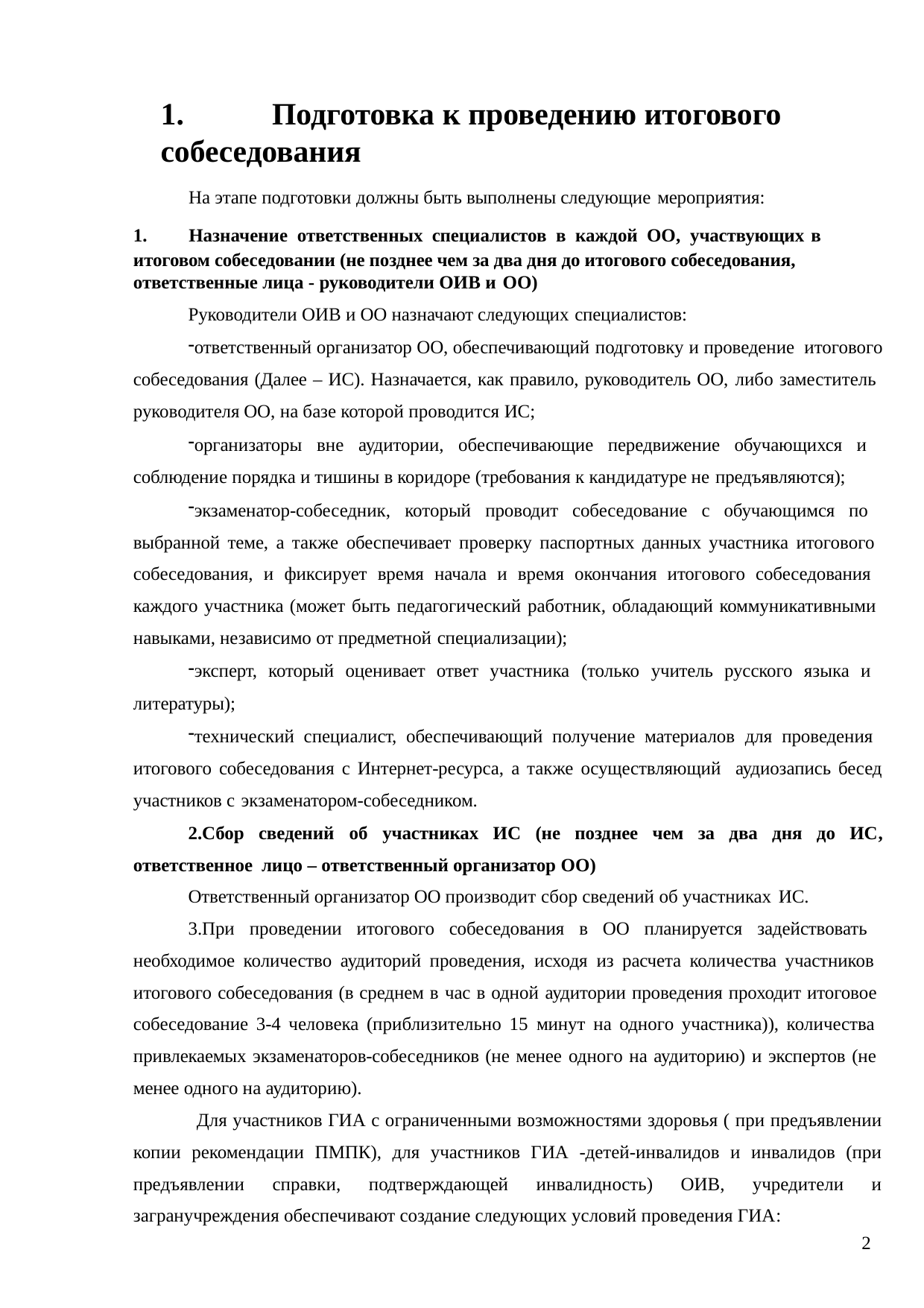

1.	Подготовка к проведению итогового собеседования
            На этапе подготовки должны быть выполнены следующие мероприятия:
1.
Назначение  ответственных  специалистов  в  каждой  ОО,  участвующих в
итоговом собеседовании (не позднее чем за два дня до итогового собеседования, ответственные лица - руководители ОИВ и ОО)
Руководители ОИВ и ОО назначают следующих специалистов:
ответственный организатор ОО, обеспечивающий подготовку и проведение  итогового собеседования (Далее – ИС). Назначается, как правило, руководитель ОО, либо заместитель  руководителя ОО, на базе которой проводится ИС;
организаторы вне аудитории, обеспечивающие передвижение обучающихся и  соблюдение порядка и тишины в коридоре (требования к кандидатуре не предъявляются);
экзаменатор-собеседник, который проводит собеседование с обучающимся по  выбранной теме, а также обеспечивает проверку паспортных данных участника итогового  собеседования, и фиксирует время начала и время окончания итогового собеседования  каждого участника (может быть педагогический работник, обладающий коммуникативными  навыками, независимо от предметной специализации);
эксперт, который оценивает ответ участника (только учитель русского языка и  литературы);
технический специалист, обеспечивающий получение материалов для проведения  итогового собеседования с Интернет-ресурса, а также осуществляющий  аудиозапись бесед участников с экзаменатором-собеседником.
Сбор сведений об участниках ИС (не позднее чем за два дня до ИС, ответственное  лицо – ответственный организатор ОО)
Ответственный организатор ОО производит сбор сведений об участниках ИС.
При проведении итогового собеседования в ОО планируется задействовать  необходимое количество аудиторий проведения, исходя из расчета количества участников  итогового собеседования (в среднем в час в одной аудитории проведения проходит итоговое  собеседование 3-4 человека (приблизительно 15 минут на одного участника)), количества  привлекаемых экзаменаторов-собеседников (не менее одного на аудиторию) и экспертов (не  менее одного на аудиторию).
           Для участников ГИА с ограниченными возможностями здоровья ( при предъявлении копии рекомендации ПМПК), для участников ГИА -детей-инвалидов и инвалидов (при предъявлении справки, подтверждающей инвалидность) ОИВ, учредители и загранучреждения обеспечивают создание следующих условий проведения ГИА:
2